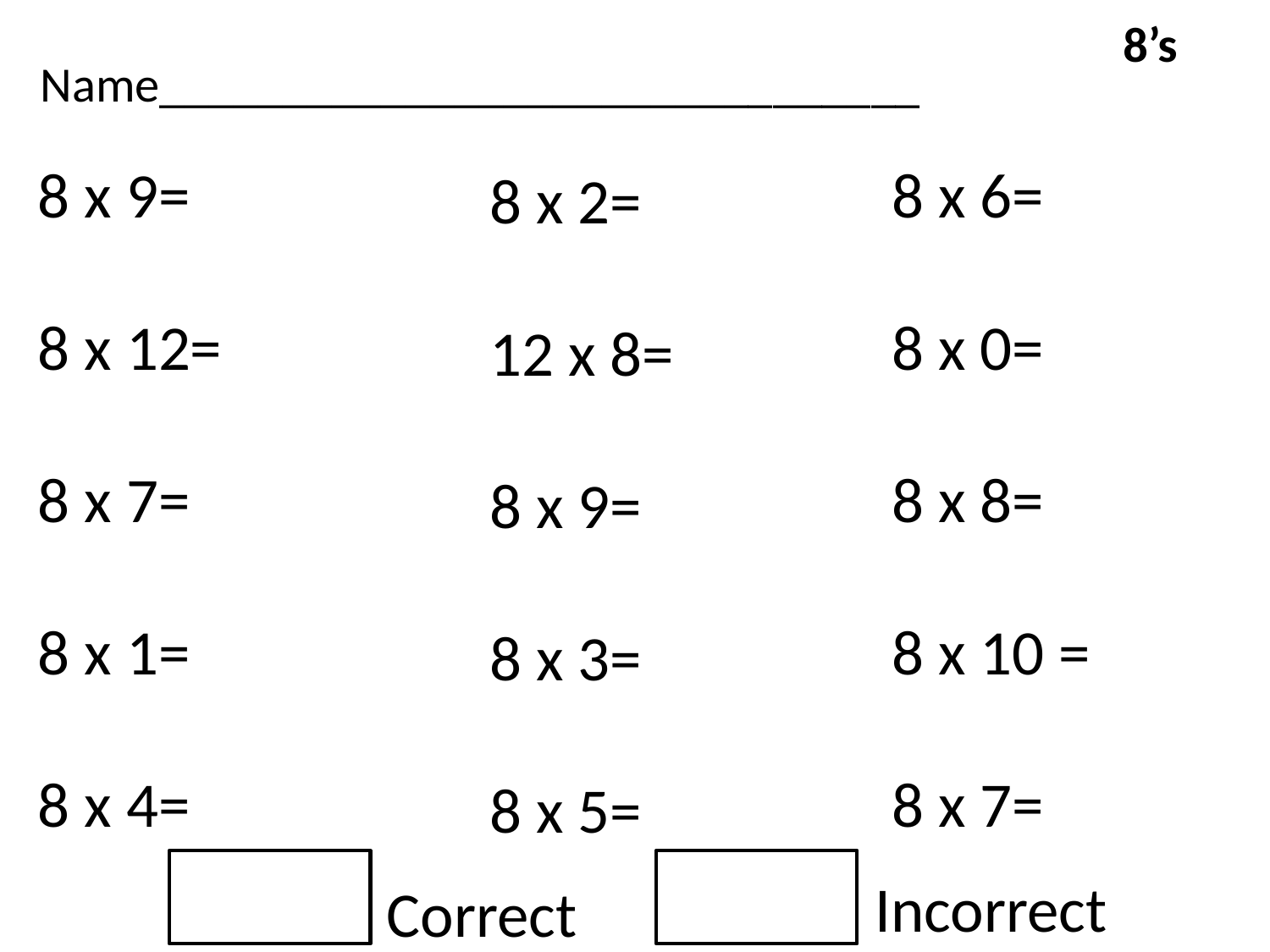

8’s
Name_______________________________
8 x 9=

8 x 12=

8 x 7=

8 x 1=

8 x 4=

8 x 6=

8 x 0=

8 x 8=

8 x 10 =

8 x 7=

8 x 2=

12 x 8=

8 x 9=

8 x 3=

8 x 5=

Incorrect
Correct